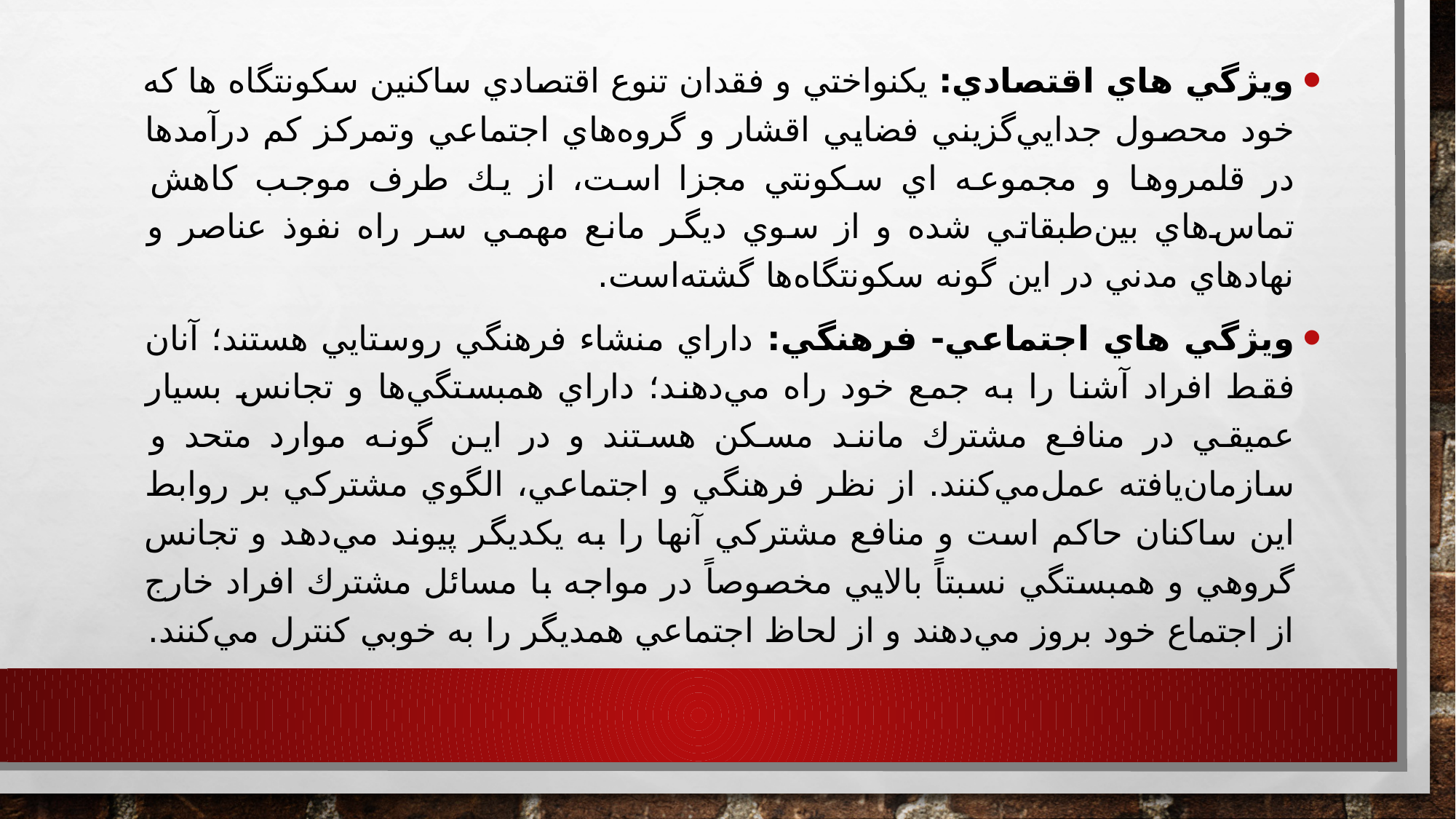

ويژگي هاي اقتصادي: يكنواختي و فقدان تنوع اقتصادي ساكنين سكونتگا‌ه‌ ها كه خود محصول جدايي‌گزيني فضايي اقشار و گروه‌هاي اجتماعي وتمركز كم‌ درآمدها در قلمروها و مجموعه ‌اي سكونتي مجزا است، از يك طرف موجب كاهش تماس‌هاي بين‌طبقاتي شده و از سوي ديگر مانع مهمي سر راه نفوذ عناصر و نهادهاي مدني در اين گونه سكونتگاه‌ها گشته‌است.
ويژگي هاي اجتماعي- فرهنگي: داراي منشاء فرهنگي روستايي هستند؛ آنان فقط افراد آشنا را به جمع خود راه مي‌دهند؛ داراي همبستگي‌ها و تجانس‌ بسيار عميقي در منافع مشترك مانند مسكن هستند و در اين گونه موارد متحد و سازمان‌يافته عمل‌مي‌كنند. از نظر فرهنگي و اجتماعي، الگوي مشتركي بر روابط اين‌ ساكنان حاكم است و منافع مشتركي آنها را به يكديگر پيوند مي‌دهد و تجانس گروهي و همبستگي نسبتاً بالايي مخصوصاً در مواجه با مسائل مشترك افراد خارج از اجتماع خود بروز مي‌دهند و از لحاظ اجتماعي همديگر را به خوبي كنترل مي‌كنند.